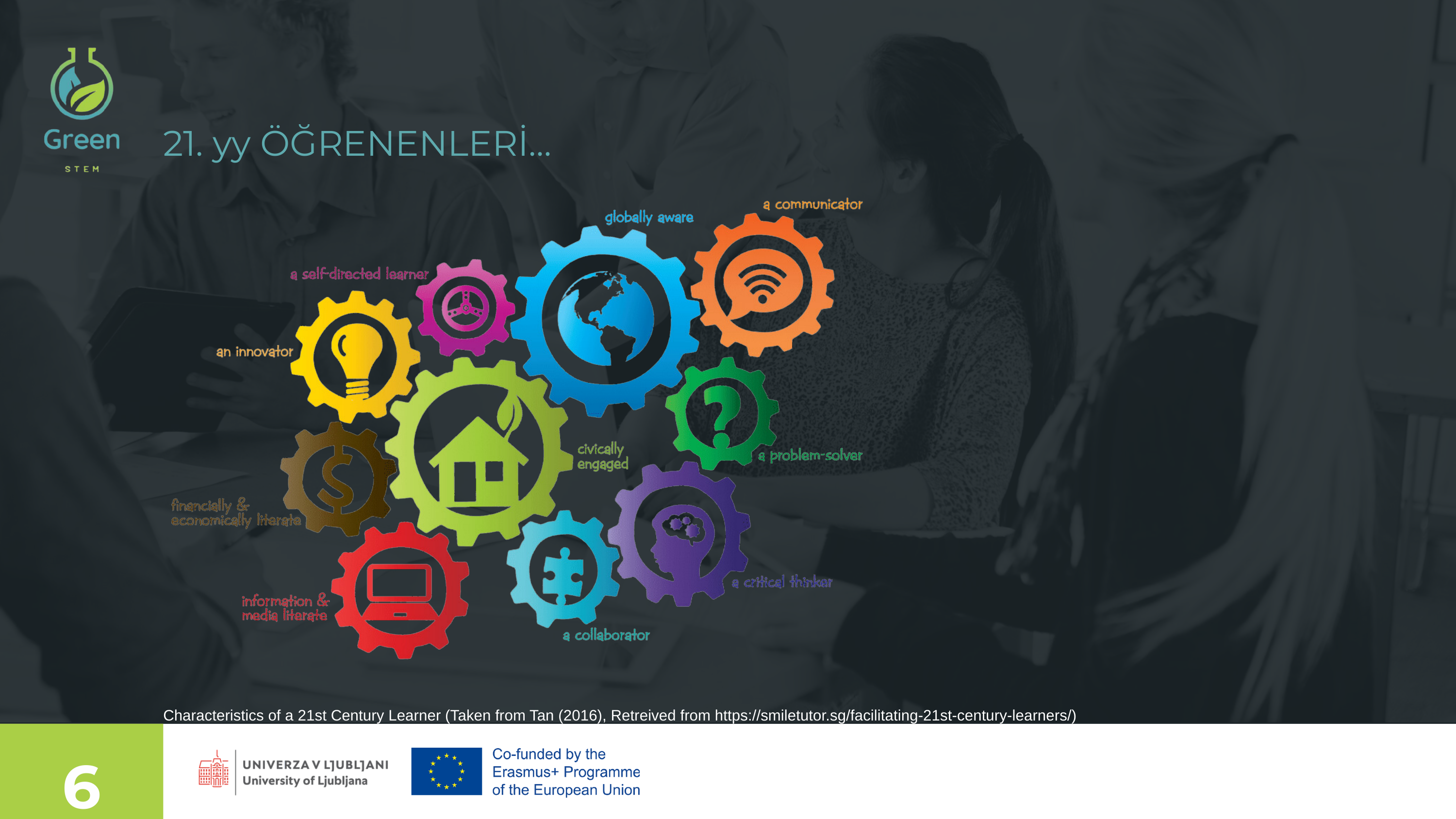

21. yy ÖĞRENENLERİ…

Characteristics of a 21st Century Learner (Taken from Tan (2016), Retreived from https://smiletutor.sg/facilitating-21st-century-learners/)

6

Presented by Rachelle Beaudry